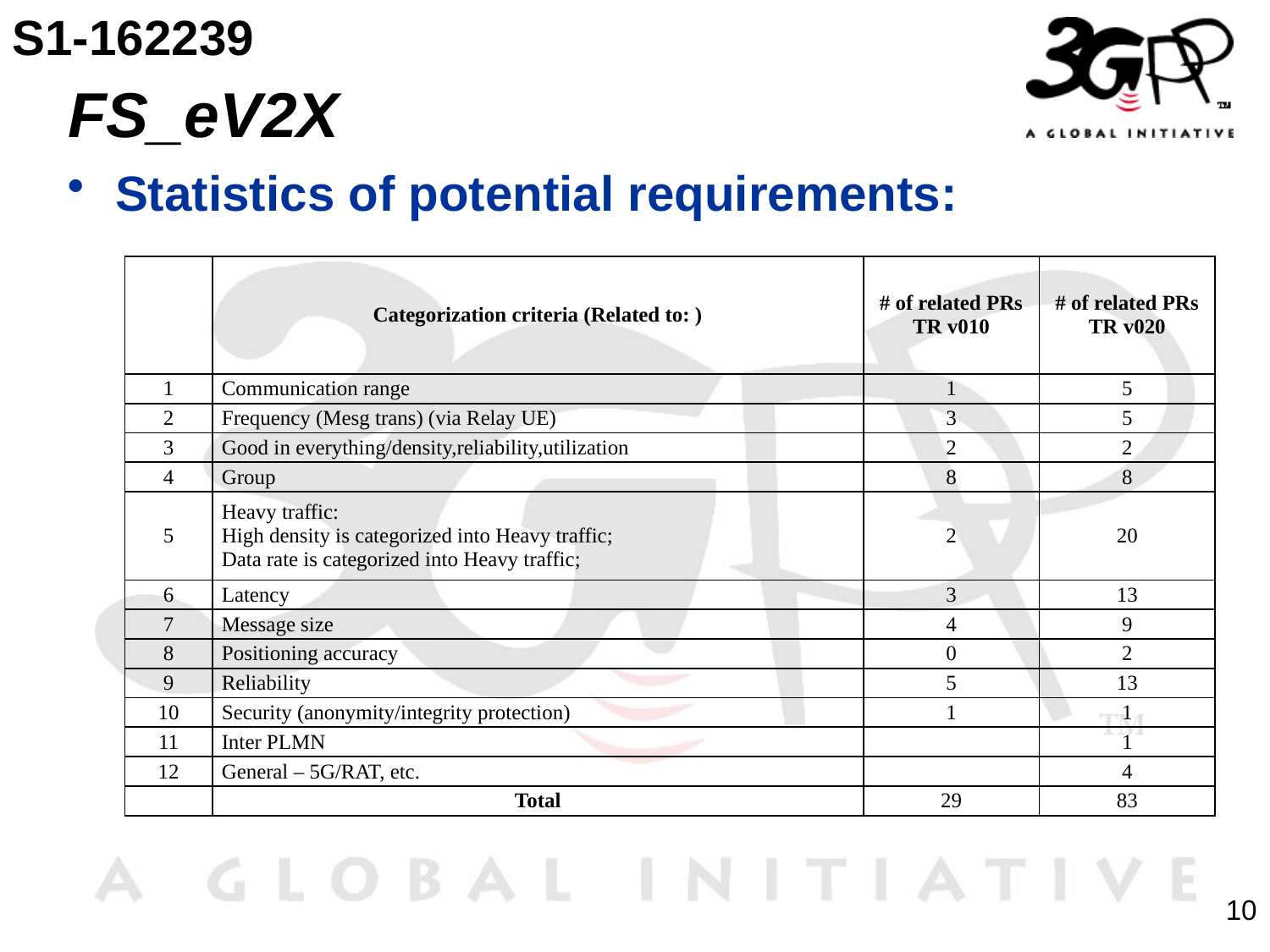

S1-162239
# FS_eV2X
Statistics of potential requirements:

|  | Categorization criteria (Related to: ) | # of related PRs TR v010 | # of related PRs TR v020 |
| --- | --- | --- | --- |
| 1 | Communication range | 1 | 5 |
| 2 | Frequency (Mesg trans) (via Relay UE) | 3 | 5 |
| 3 | Good in everything/density,reliability,utilization | 2 | 2 |
| 4 | Group | 8 | 8 |
| 5 | Heavy traffic: High density is categorized into Heavy traffic; Data rate is categorized into Heavy traffic; | 2 | 20 |
| 6 | Latency | 3 | 13 |
| 7 | Message size | 4 | 9 |
| 8 | Positioning accuracy | 0 | 2 |
| 9 | Reliability | 5 | 13 |
| 10 | Security (anonymity/integrity protection) | 1 | 1 |
| 11 | Inter PLMN |  | 1 |
| 12 | General – 5G/RAT, etc. |  | 4 |
|  | Total | 29 | 83 |
10